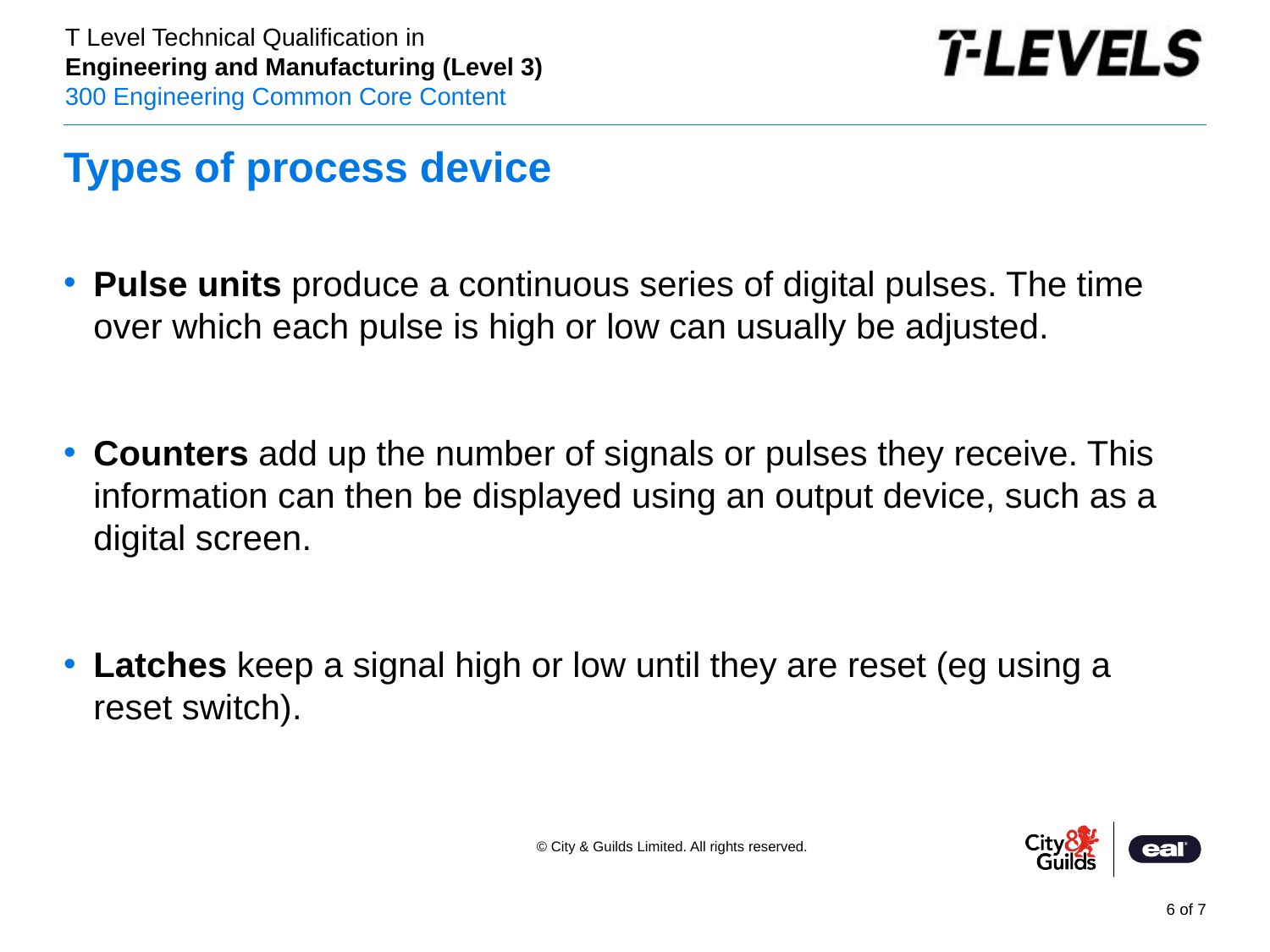

# Types of process device

Pulse units produce a continuous series of digital pulses. The time over which each pulse is high or low can usually be adjusted.

Counters add up the number of signals or pulses they receive. This information can then be displayed using an output device, such as a digital screen.

Latches keep a signal high or low until they are reset (eg using a reset switch).